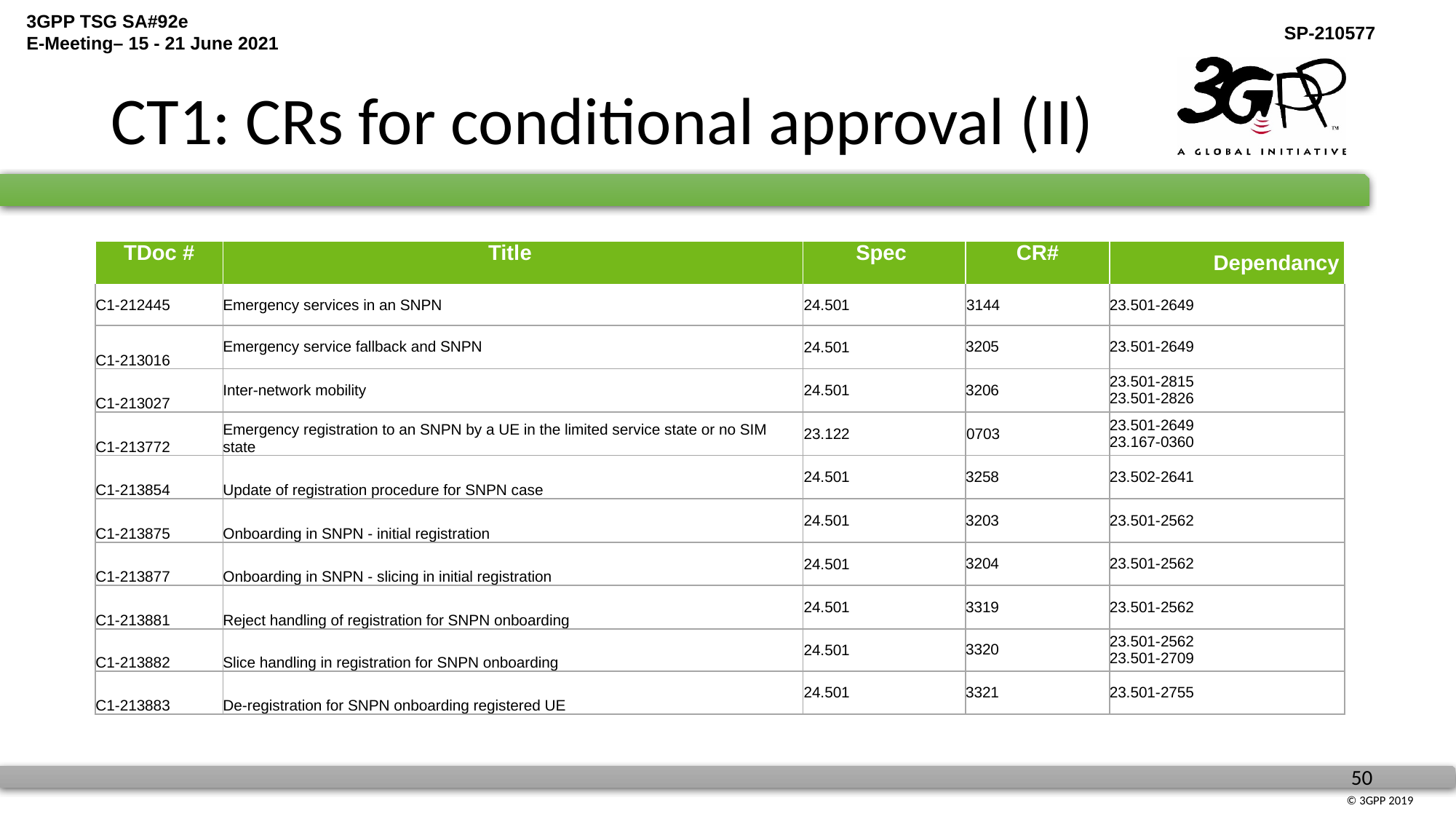

# CT1: CRs for conditional approval (II)
| TDoc # | Title | Spec | CR# | Dependancy |
| --- | --- | --- | --- | --- |
| C1-212445 | Emergency services in an SNPN | 24.501 | 3144 | 23.501-2649 |
| C1-213016 | Emergency service fallback and SNPN | 24.501 | 3205 | 23.501-2649 |
| C1-213027 | Inter-network mobility | 24.501 | 3206 | 23.501-2815 23.501-2826 |
| C1-213772 | Emergency registration to an SNPN by a UE in the limited service state or no SIM state | 23.122 | 0703 | 23.501-2649 23.167-0360 |
| C1-213854 | Update of registration procedure for SNPN case | 24.501 | 3258 | 23.502-2641 |
| C1-213875 | Onboarding in SNPN - initial registration | 24.501 | 3203 | 23.501-2562 |
| C1-213877 | Onboarding in SNPN - slicing in initial registration | 24.501 | 3204 | 23.501-2562 |
| C1-213881 | Reject handling of registration for SNPN onboarding | 24.501 | 3319 | 23.501-2562 |
| C1-213882 | Slice handling in registration for SNPN onboarding | 24.501 | 3320 | 23.501-2562 23.501-2709 |
| C1-213883 | De-registration for SNPN onboarding registered UE | 24.501 | 3321 | 23.501-2755 |